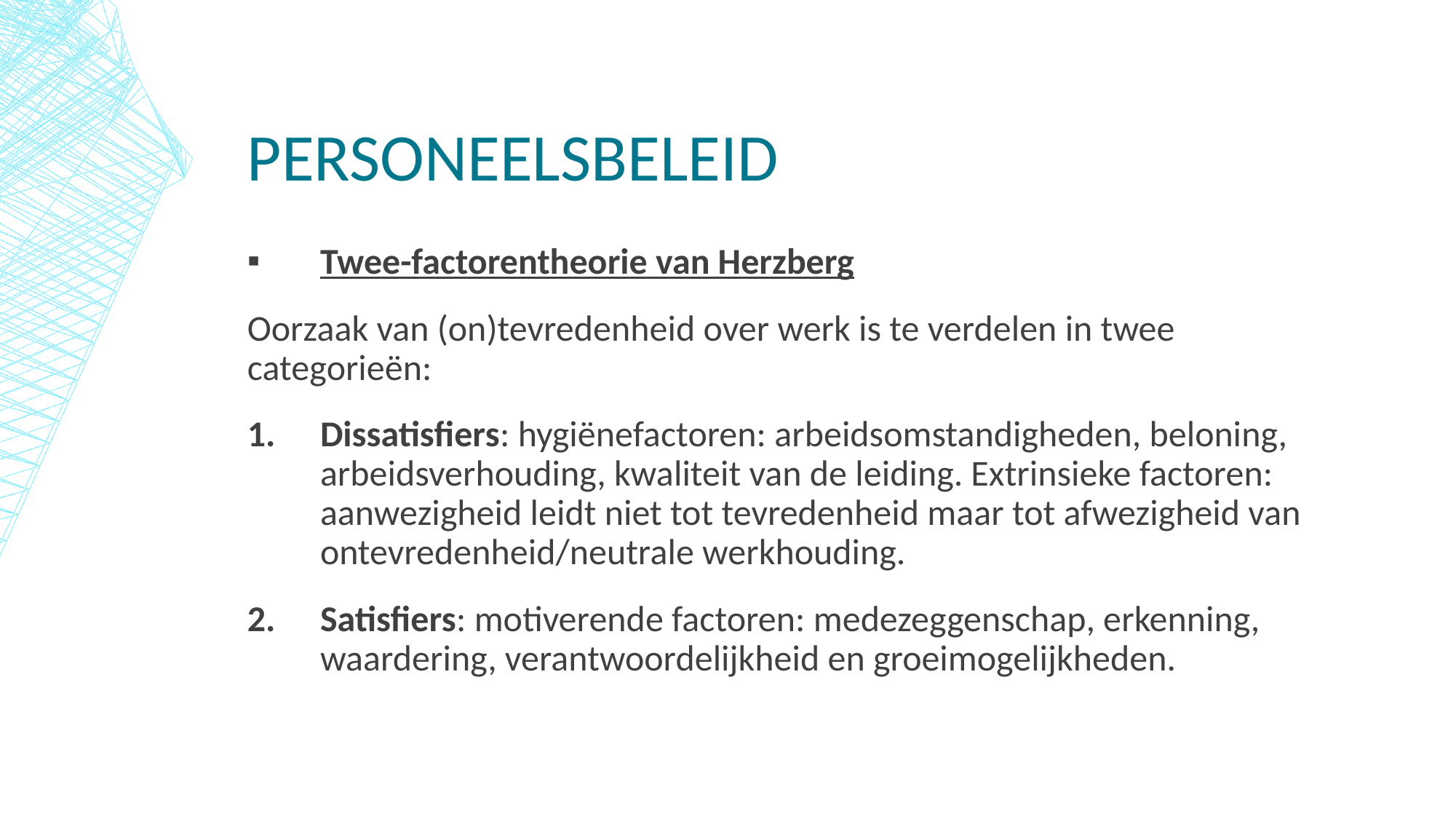

# Personeelsbeleid
Twee-factorentheorie van Herzberg
Oorzaak van (on)tevredenheid over werk is te verdelen in twee categorieën:
Dissatisfiers: hygiënefactoren: arbeidsomstandigheden, beloning, arbeidsverhouding, kwaliteit van de leiding. Extrinsieke factoren: aanwezigheid leidt niet tot tevredenheid maar tot afwezigheid van ontevredenheid/neutrale werkhouding.
Satisfiers: motiverende factoren: medezeggenschap, erkenning, waardering, verantwoordelijkheid en groeimogelijkheden.